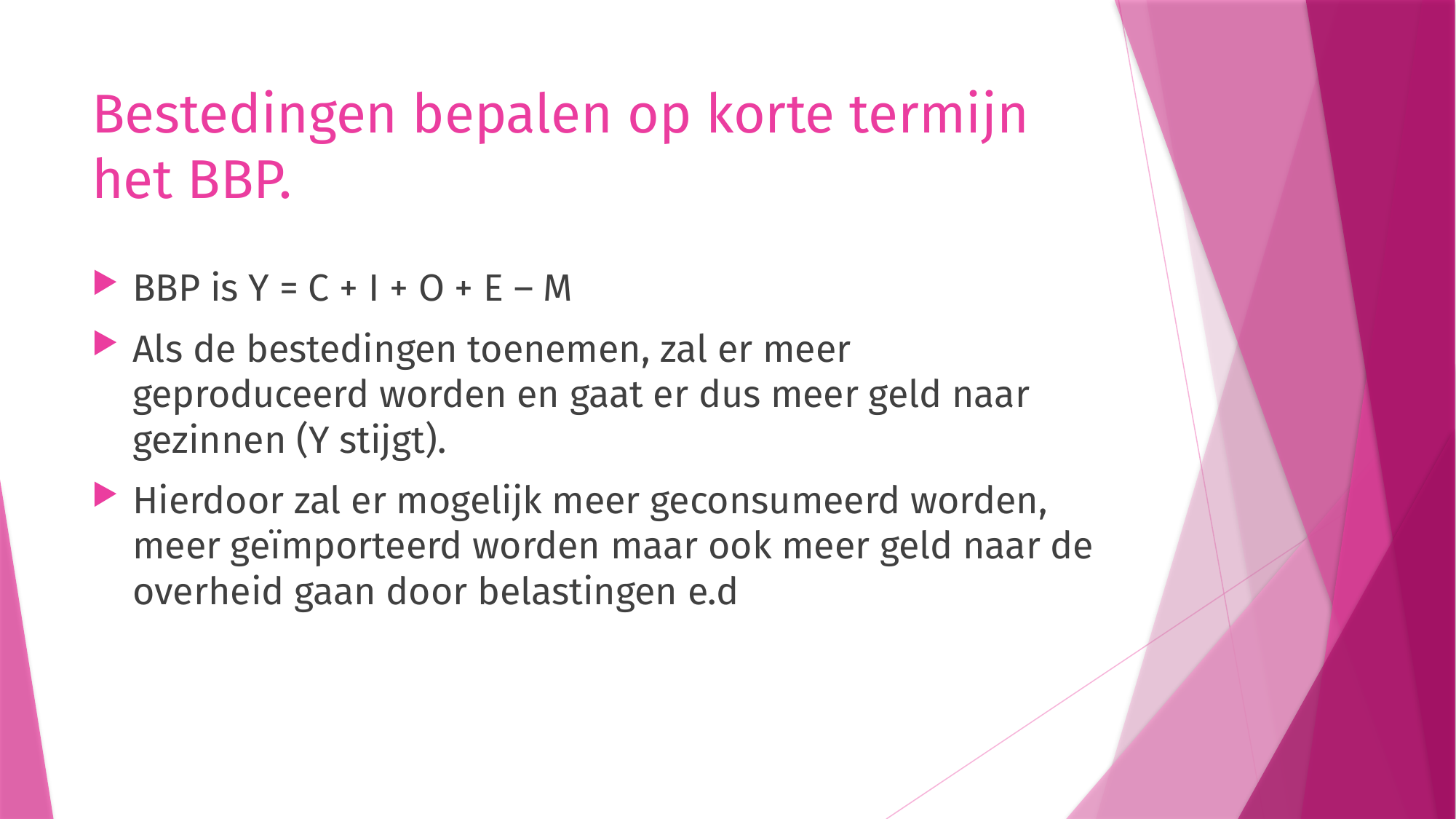

# Bestedingen bepalen op korte termijn het BBP.
BBP is Y = C + I + O + E – M
Als de bestedingen toenemen, zal er meer geproduceerd worden en gaat er dus meer geld naar gezinnen (Y stijgt).
Hierdoor zal er mogelijk meer geconsumeerd worden, meer geïmporteerd worden maar ook meer geld naar de overheid gaan door belastingen e.d